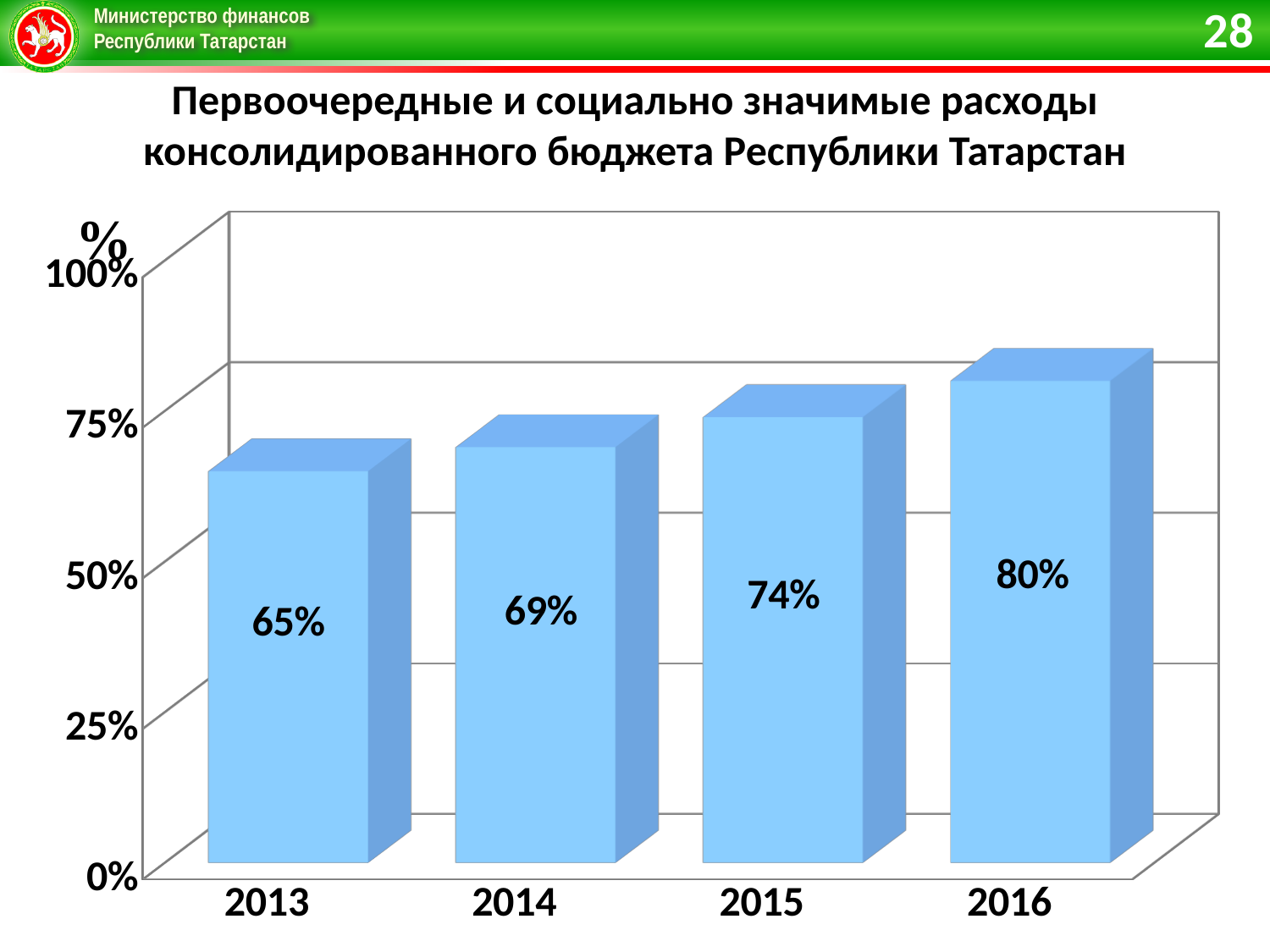

28
Первоочередные и социально значимые расходы консолидированного бюджета Республики Татарстан

[unsupported chart]